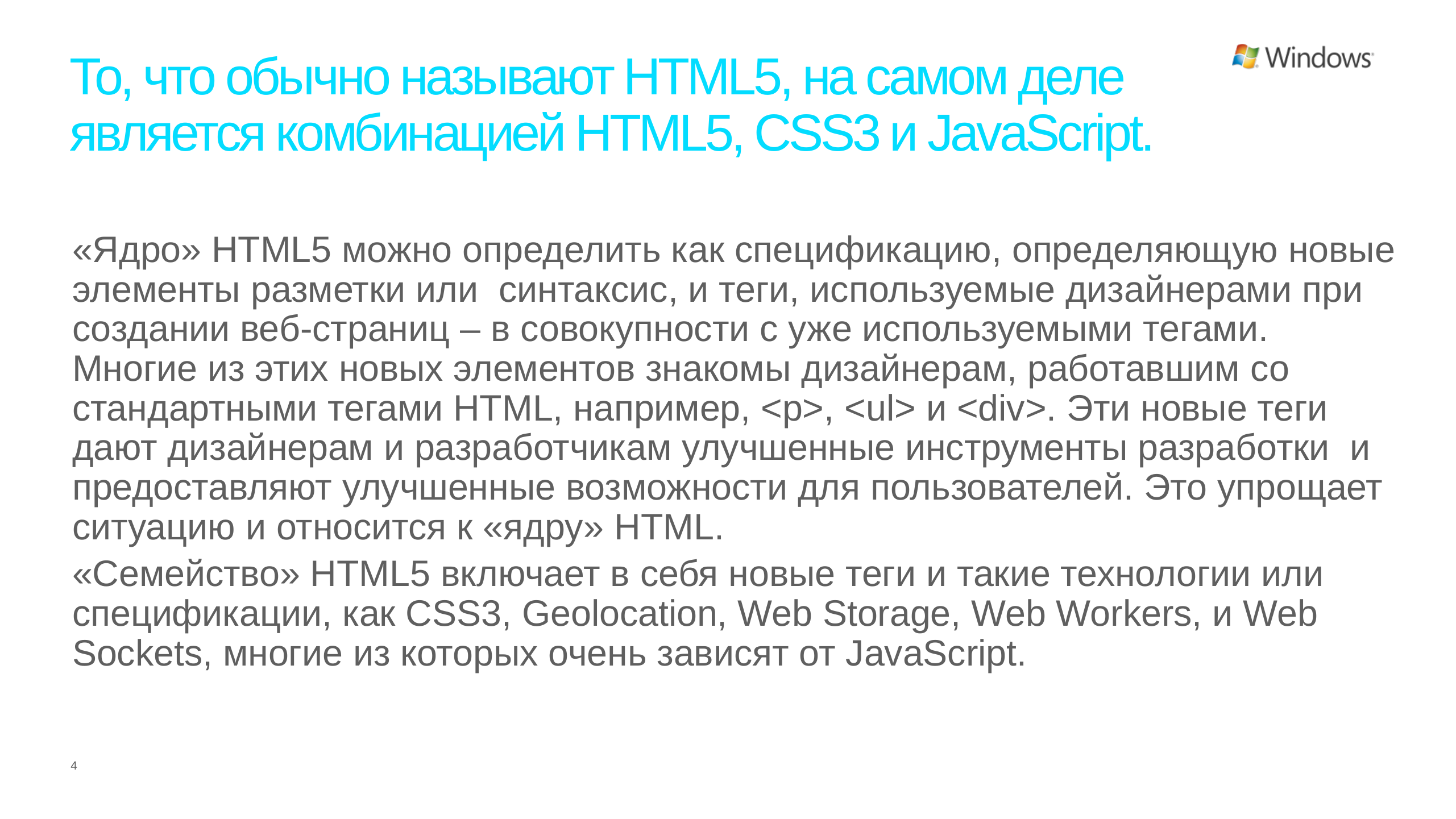

# То, что обычно называют HTML5, на самом деле является комбинацией HTML5, CSS3 и JavaScript.

«Ядро» HTML5 можно определить как спецификацию, определяющую новые элементы разметки или  синтаксис, и теги, используемые дизайнерами при создании веб-страниц – в совокупности с уже используемыми тегами. Многие из этих новых элементов знакомы дизайнерам, работавшим со стандартными тегами HTML, например, <p>, <ul> и <div>. Эти новые теги дают дизайнерам и разработчикам улучшенные инструменты разработки  и  предоставляют улучшенные возможности для пользователей. Это упрощает ситуацию и относится к «ядру» HTML.
«Семейство» HTML5 включает в себя новые теги и такие технологии или спецификации, как CSS3, Geolocation, Web Storage, Web Workers, и Web Sockets, многие из которых очень зависят от JavaScript.